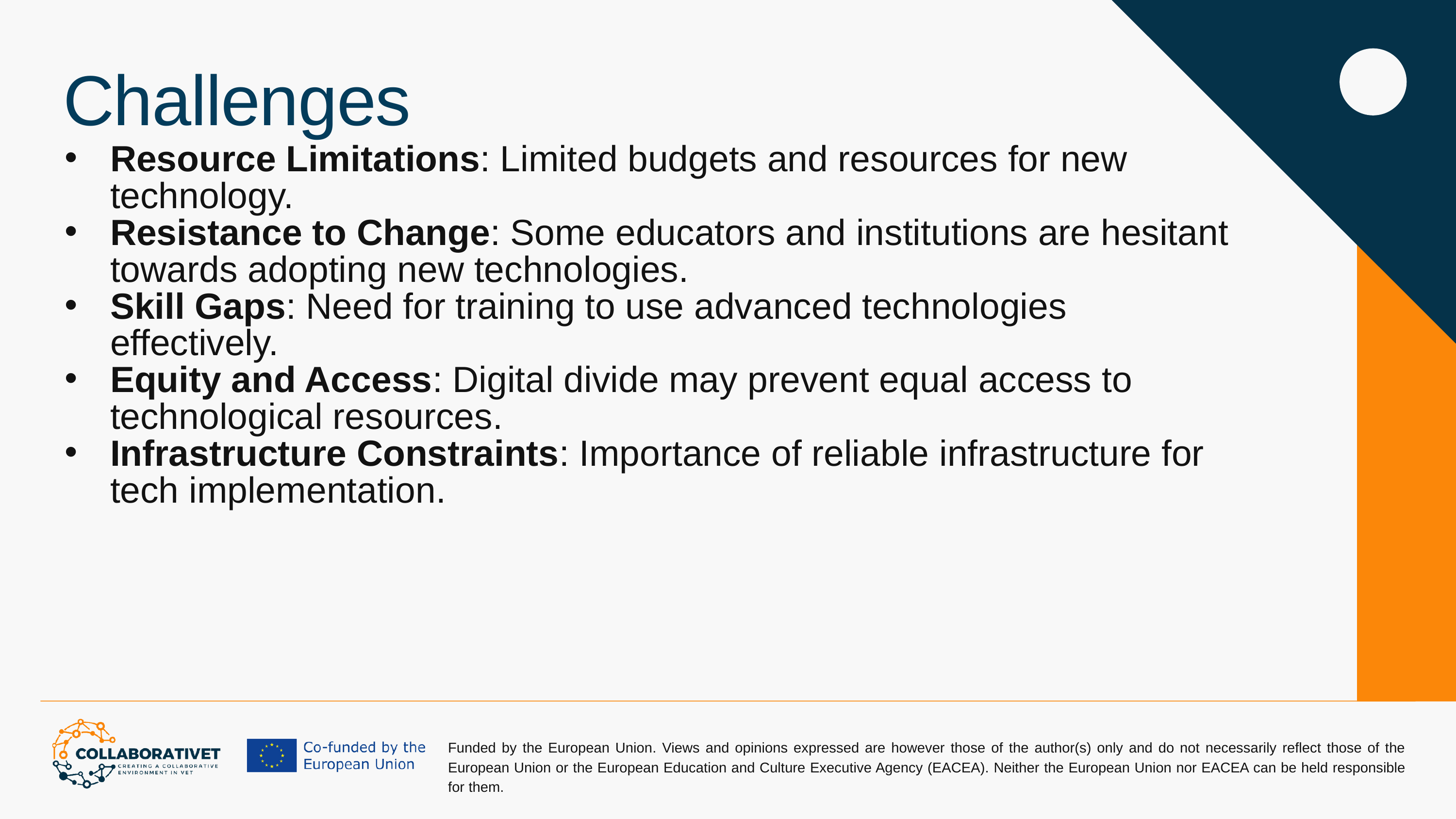

Challenges
Resource Limitations: Limited budgets and resources for new technology.
Resistance to Change: Some educators and institutions are hesitant towards adopting new technologies.
Skill Gaps: Need for training to use advanced technologies effectively.
Equity and Access: Digital divide may prevent equal access to technological resources.
Infrastructure Constraints: Importance of reliable infrastructure for tech implementation.

Funded by the European Union. Views and opinions expressed are however those of the author(s) only and do not necessarily reflect those of the European Union or the European Education and Culture Executive Agency (EACEA). Neither the European Union nor EACEA can be held responsible for them.